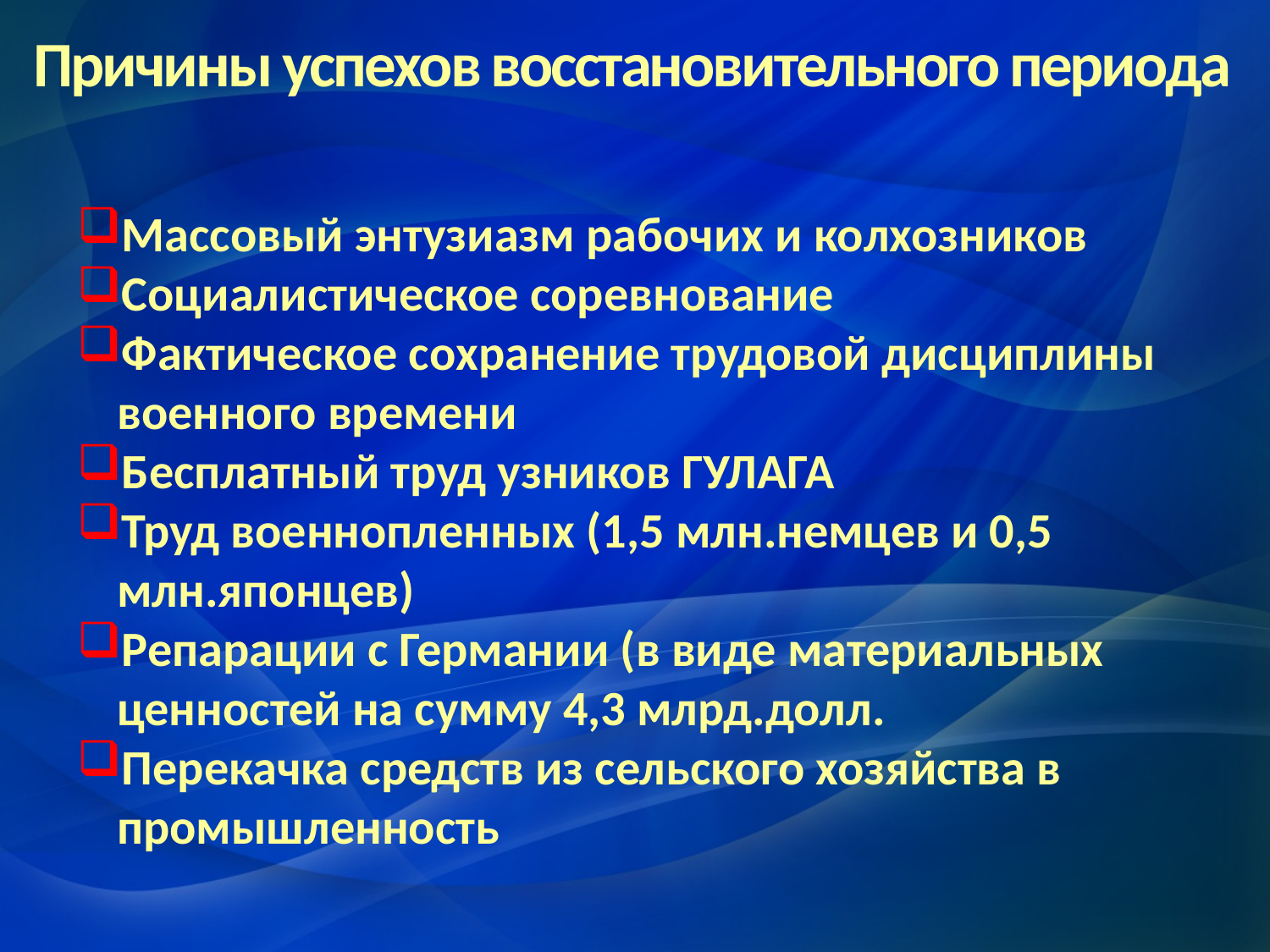

# Причины успехов восстановительного периода
Массовый энтузиазм рабочих и колхозников
Социалистическое соревнование
Фактическое сохранение трудовой дисциплины военного времени
Бесплатный труд узников ГУЛАГА
Труд военнопленных (1,5 млн.немцев и 0,5 млн.японцев)
Репарации с Германии (в виде материальных ценностей на сумму 4,3 млрд.долл.
Перекачка средств из сельского хозяйства в промышленность